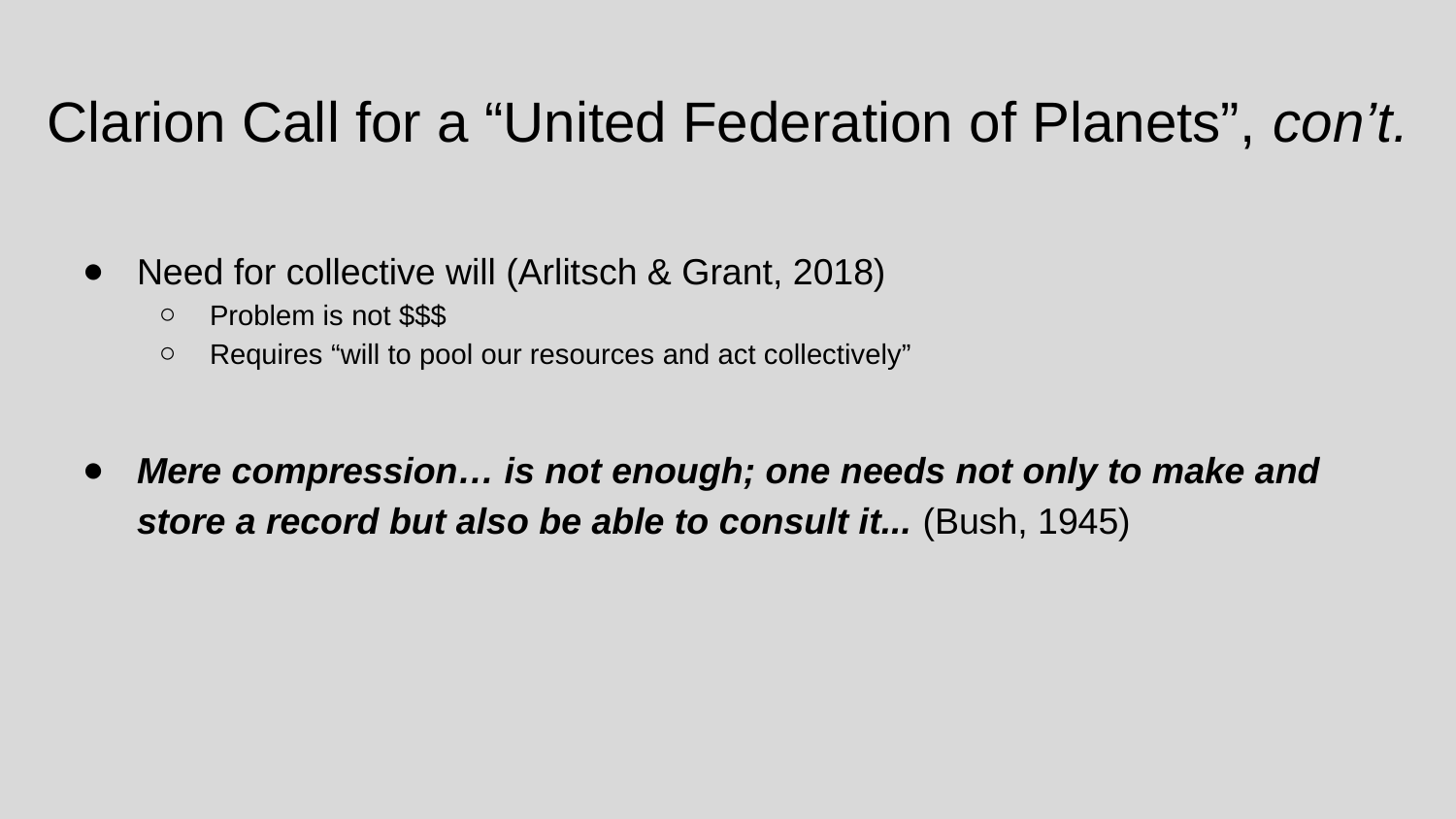

# Clarion Call for a “United Federation of Planets”, con’t.

Need for collective will (Arlitsch & Grant, 2018)
Problem is not $$$
Requires “will to pool our resources and act collectively”
Mere compression… is not enough; one needs not only to make and store a record but also be able to consult it... (Bush, 1945)